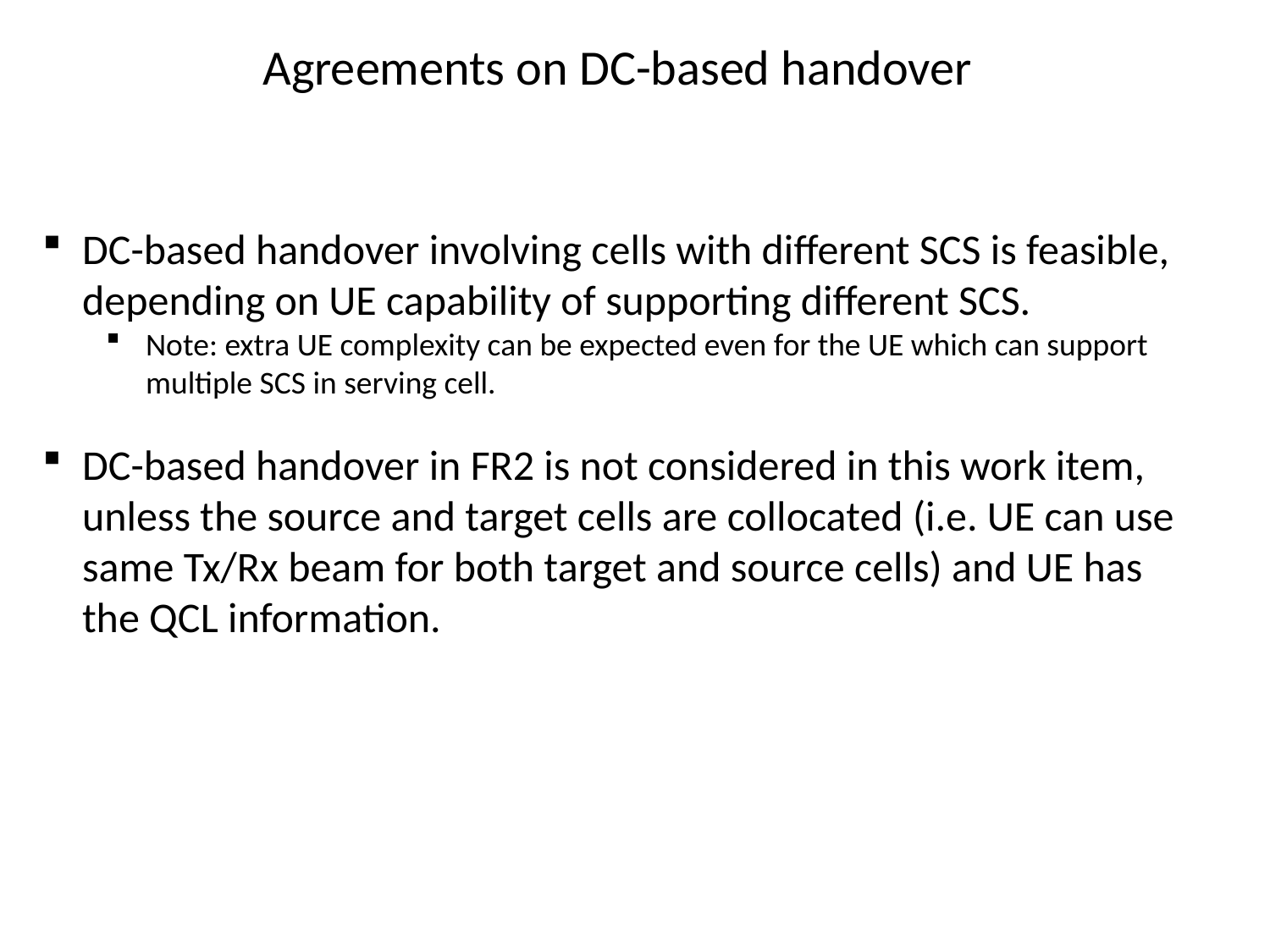

# Agreements on DC-based handover
DC-based handover involving cells with different SCS is feasible, depending on UE capability of supporting different SCS.
Note: extra UE complexity can be expected even for the UE which can support multiple SCS in serving cell.

DC-based handover in FR2 is not considered in this work item, unless the source and target cells are collocated (i.e. UE can use same Tx/Rx beam for both target and source cells) and UE has the QCL information.